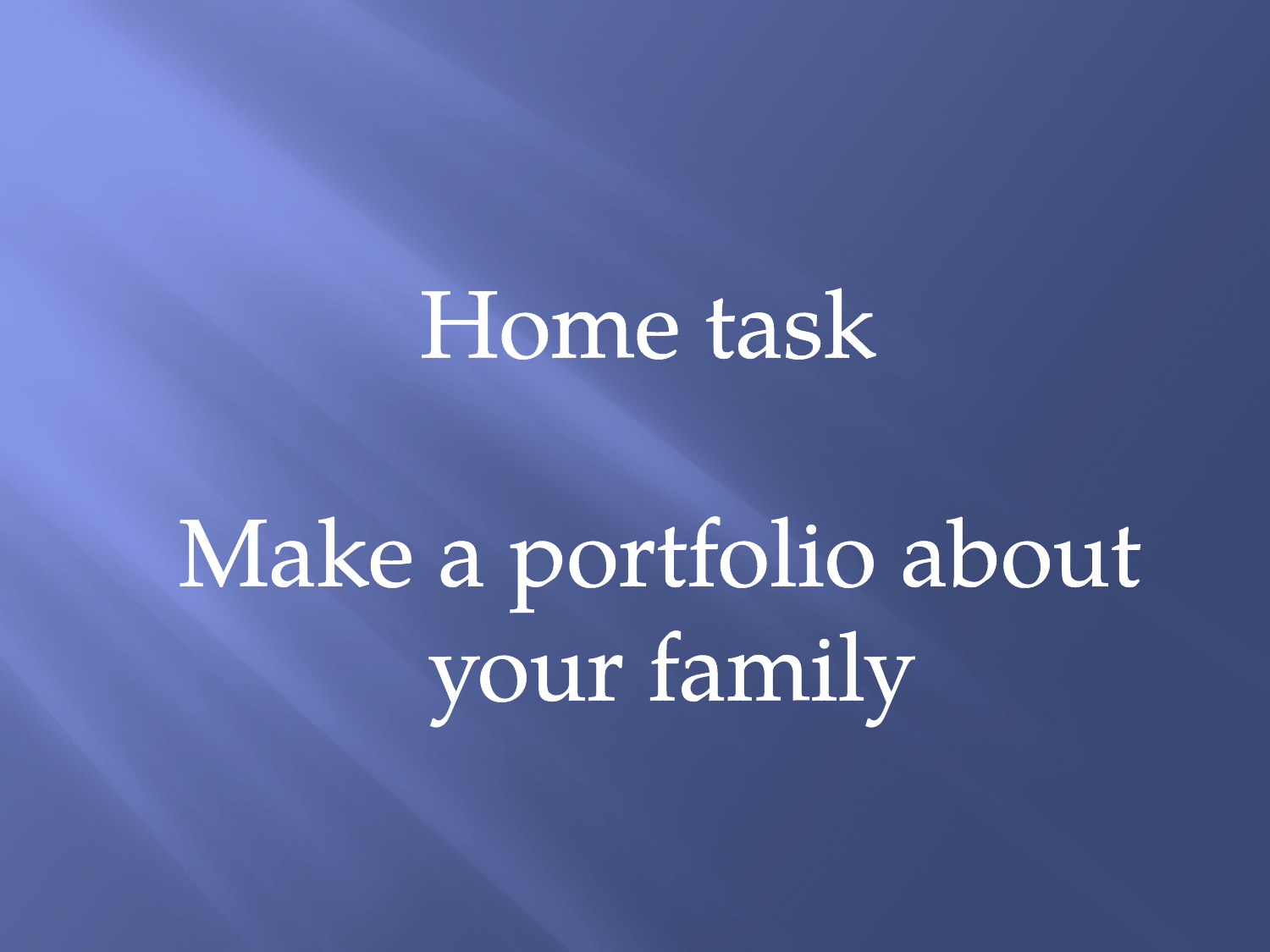

Home task

Make a portfolio about
 your family